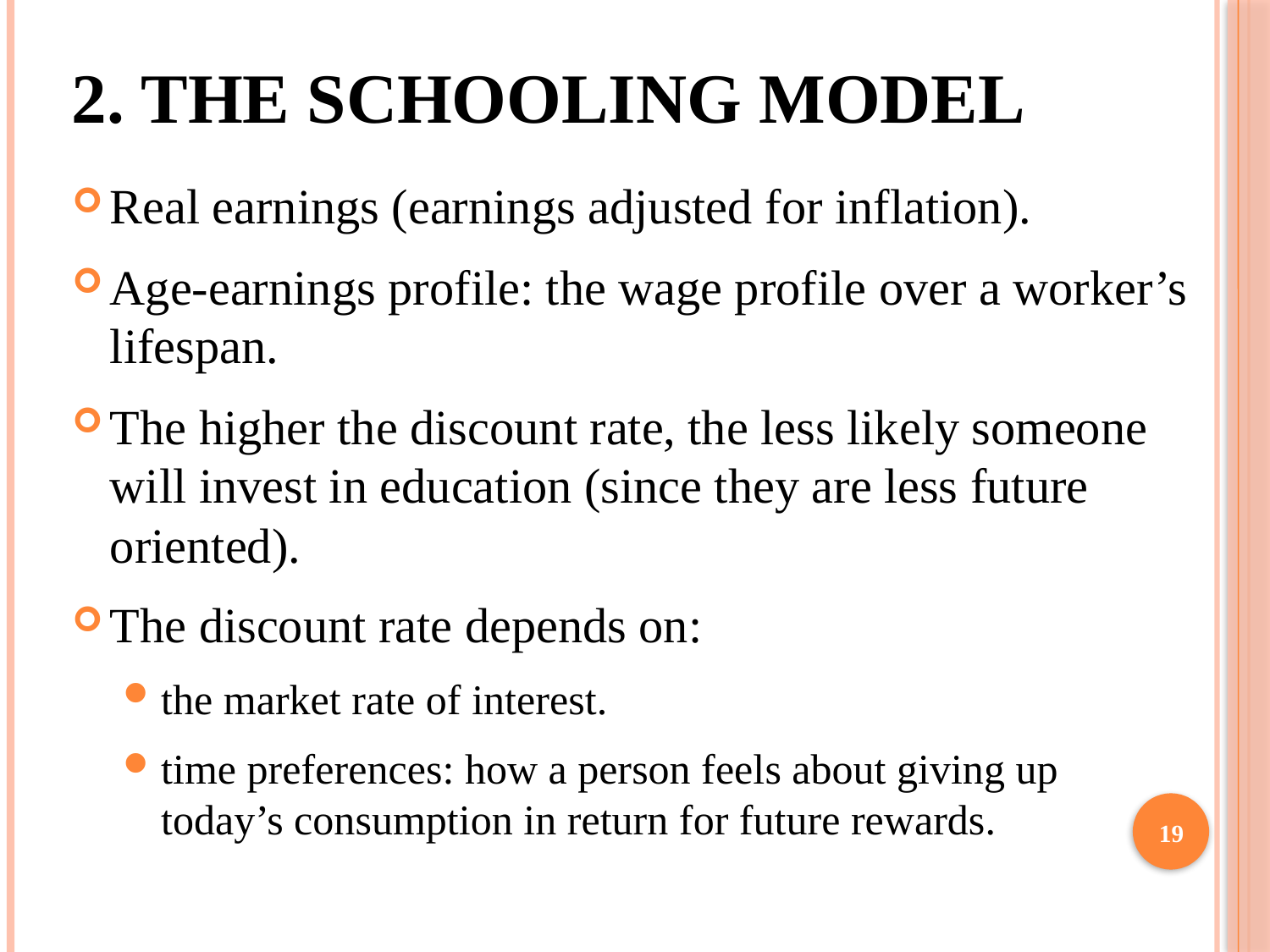

# 2. The Schooling Model
Real earnings (earnings adjusted for inflation).
Age-earnings profile: the wage profile over a worker’s lifespan.
The higher the discount rate, the less likely someone will invest in education (since they are less future oriented).
The discount rate depends on:
the market rate of interest.
time preferences: how a person feels about giving up today’s consumption in return for future rewards.
19